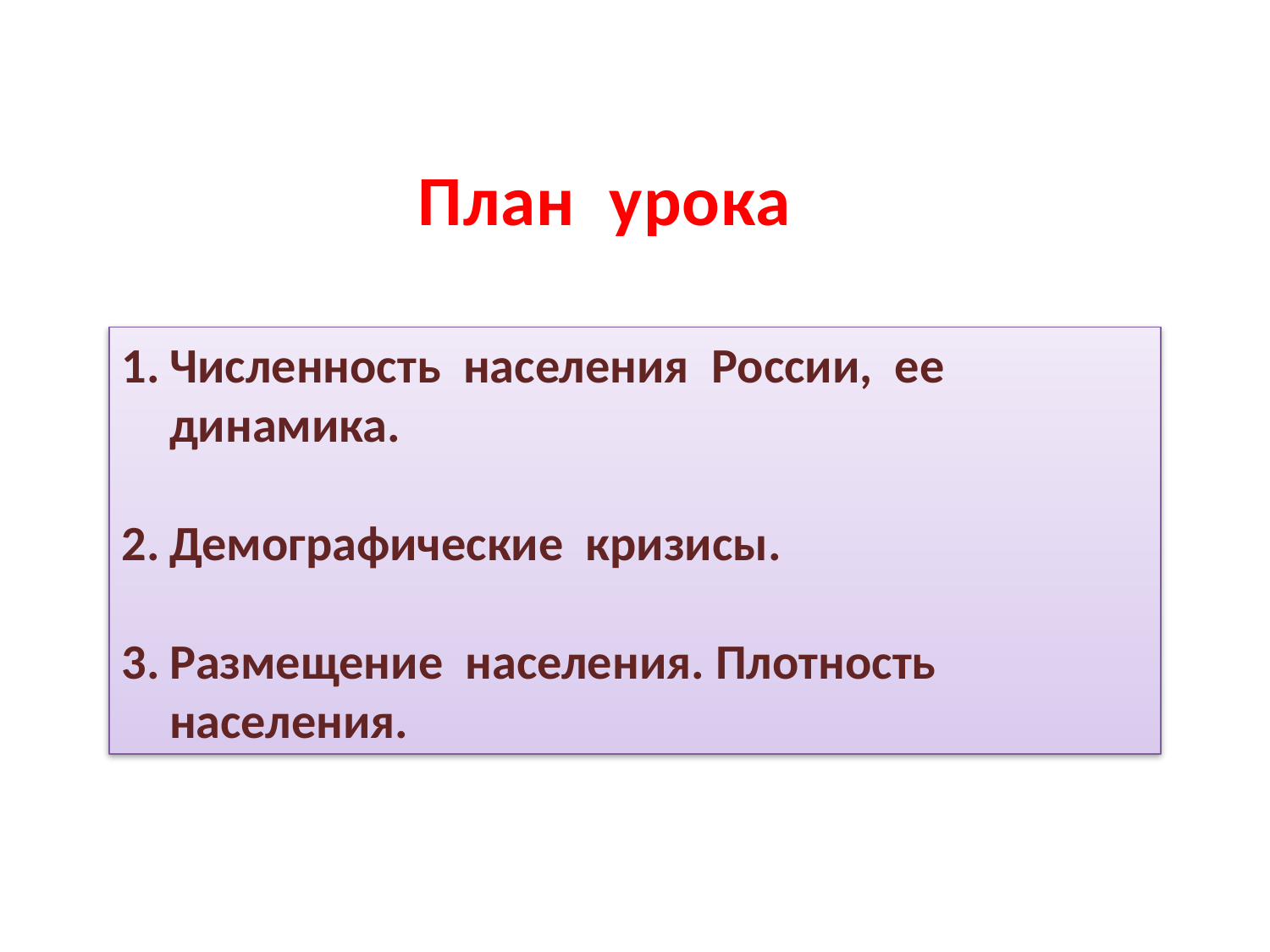

План  урока
Численность  населения  России,  ее  динамика.

Демографические  кризисы.

Размещение  населения. Плотность  населения.